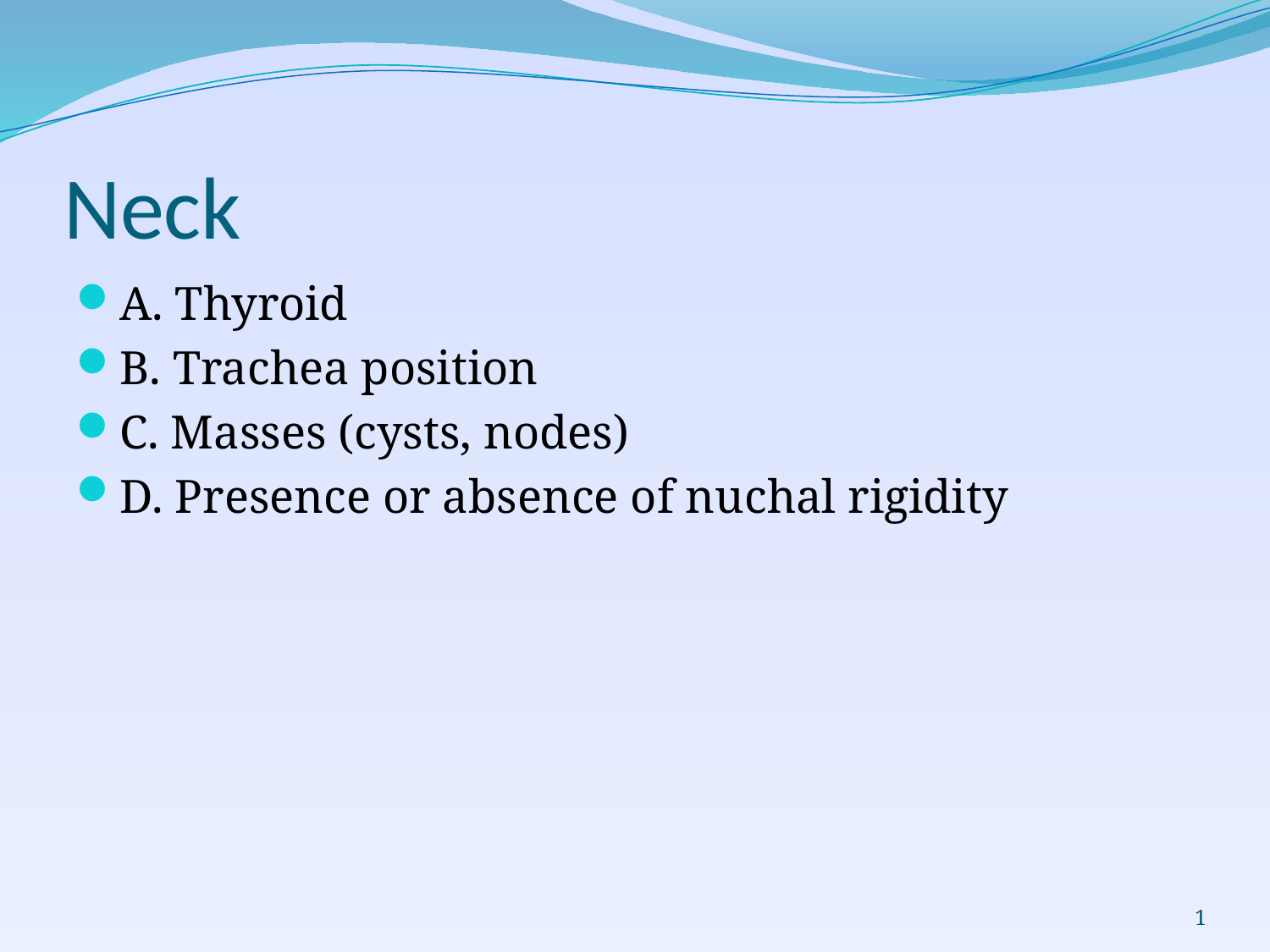

# Neck
A. Thyroid
B. Trachea position
C. Masses (cysts, nodes)
D. Presence or absence of nuchal rigidity
1